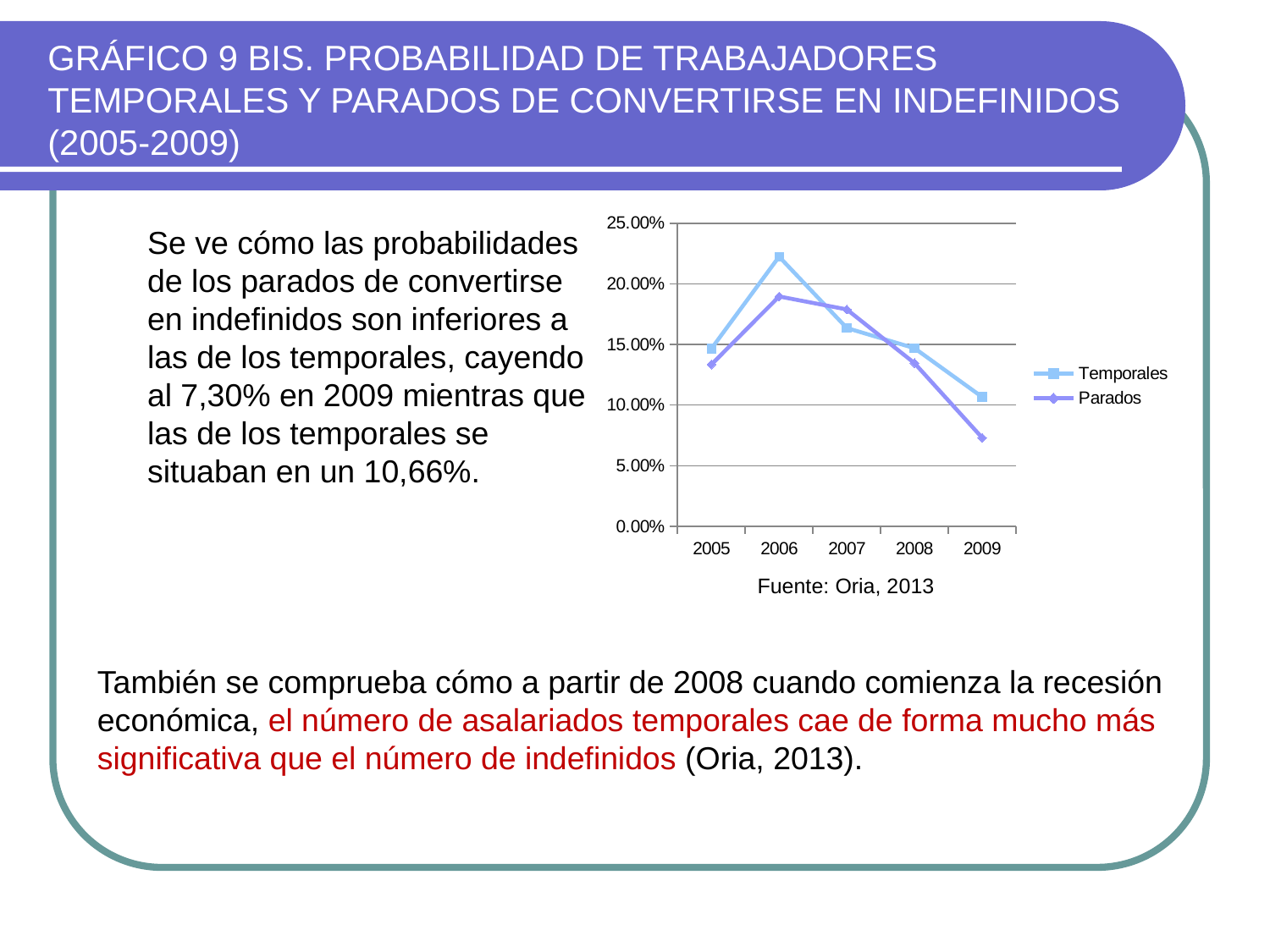

# GRÁFICO 9 BIS. PROBABILIDAD DE TRABAJADORES TEMPORALES Y PARADOS DE CONVERTIRSE EN INDEFINIDOS (2005-2009)

### Chart

| Category |  |  |
|---|---|---|
| 2005 | 0.14650000000000016 | 0.1334 |
| 2006 | 0.2223848401013757 | 0.18957385620915032 |
| 2007 | 0.16354161002048329 | 0.17886070437101953 |
| 2008 | 0.14692193182460586 | 0.1345825835650799 |
| 2009 | 0.10663395143940178 | 0.07302671195861977 |
Se ve cómo las probabilidades de los parados de convertirse en indefinidos son inferiores a las de los temporales, cayendo al 7,30% en 2009 mientras que las de los temporales se situaban en un 10,66%.

Fuente: Oria, 2013
También se comprueba cómo a partir de 2008 cuando comienza la recesión económica, el número de asalariados temporales cae de forma mucho más significativa que el número de indefinidos (Oria, 2013).